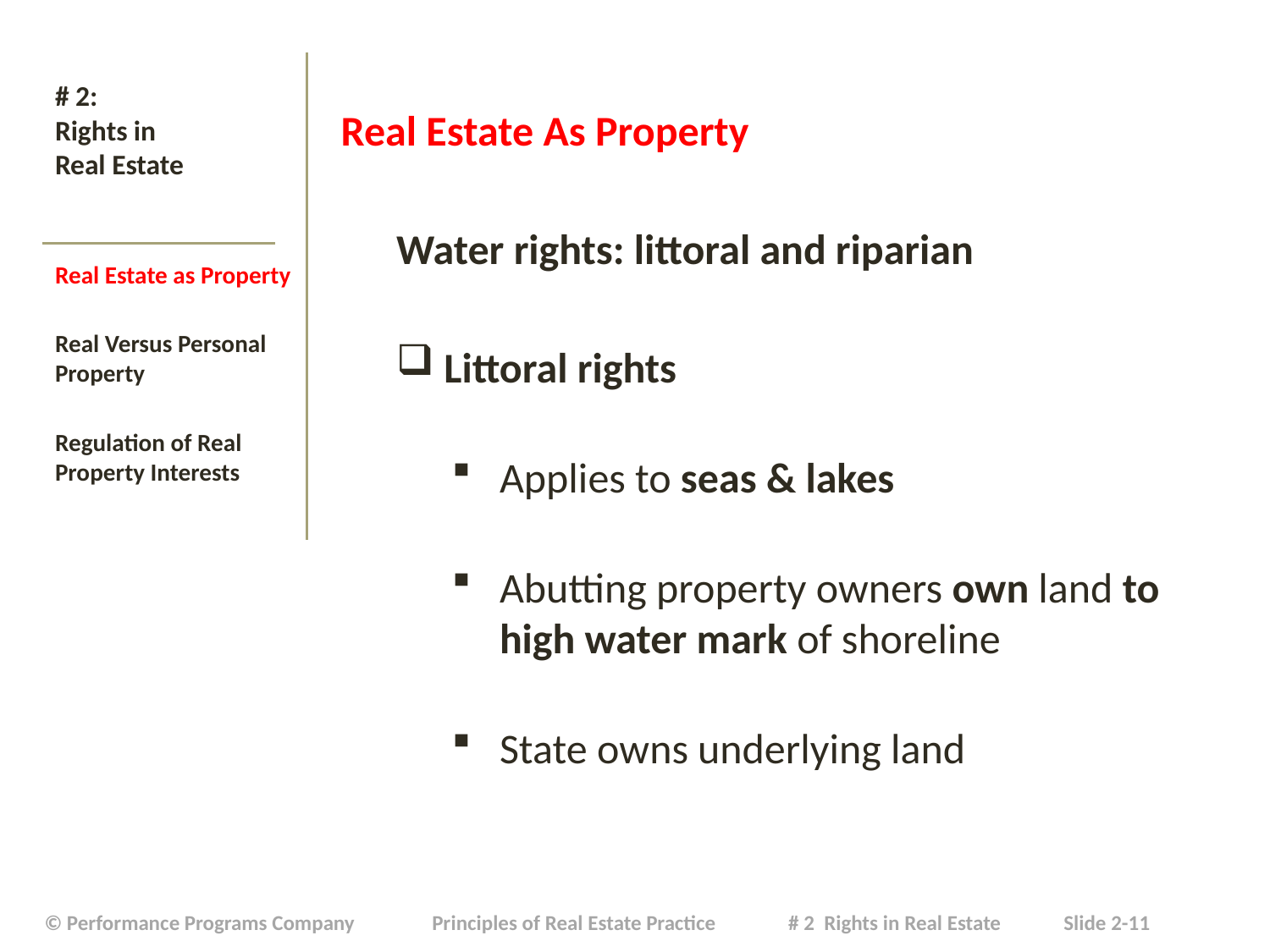

# # 2: Rights in Real Estate

Real Estate As Property

Water rights: littoral and riparian

Littoral rights
Applies to seas & lakes
Abutting property owners own land to high water mark of shoreline
State owns underlying land

Real Estate as Property

Real Versus Personal Property

Regulation of Real Property Interests

| © Performance Programs Company Principles of Real Estate Practice # 2 Rights in Real Estate Slide 2-11 |
| --- |